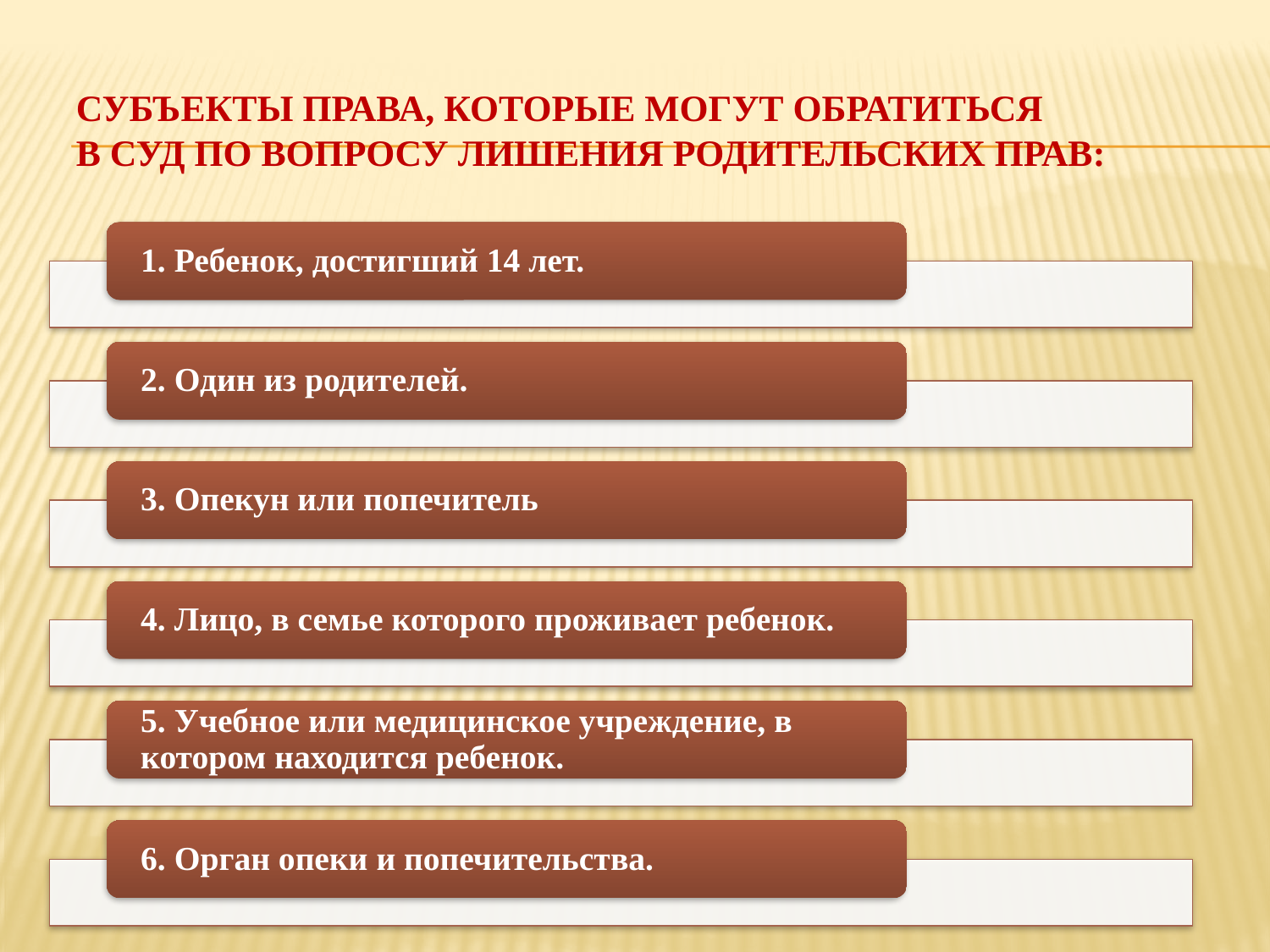

# Субъекты права, которые могут обратиться в суд по вопросу лишения родительских прав:
1. Ребенок, достигший 14 лет.
2. Один из родителей.
3. Опекун или попечитель
4. Лицо, в семье которого проживает ребенок.
5. Учебное или медицинское учреждение, в котором находится ребенок.
6. Орган опеки и попечительства.